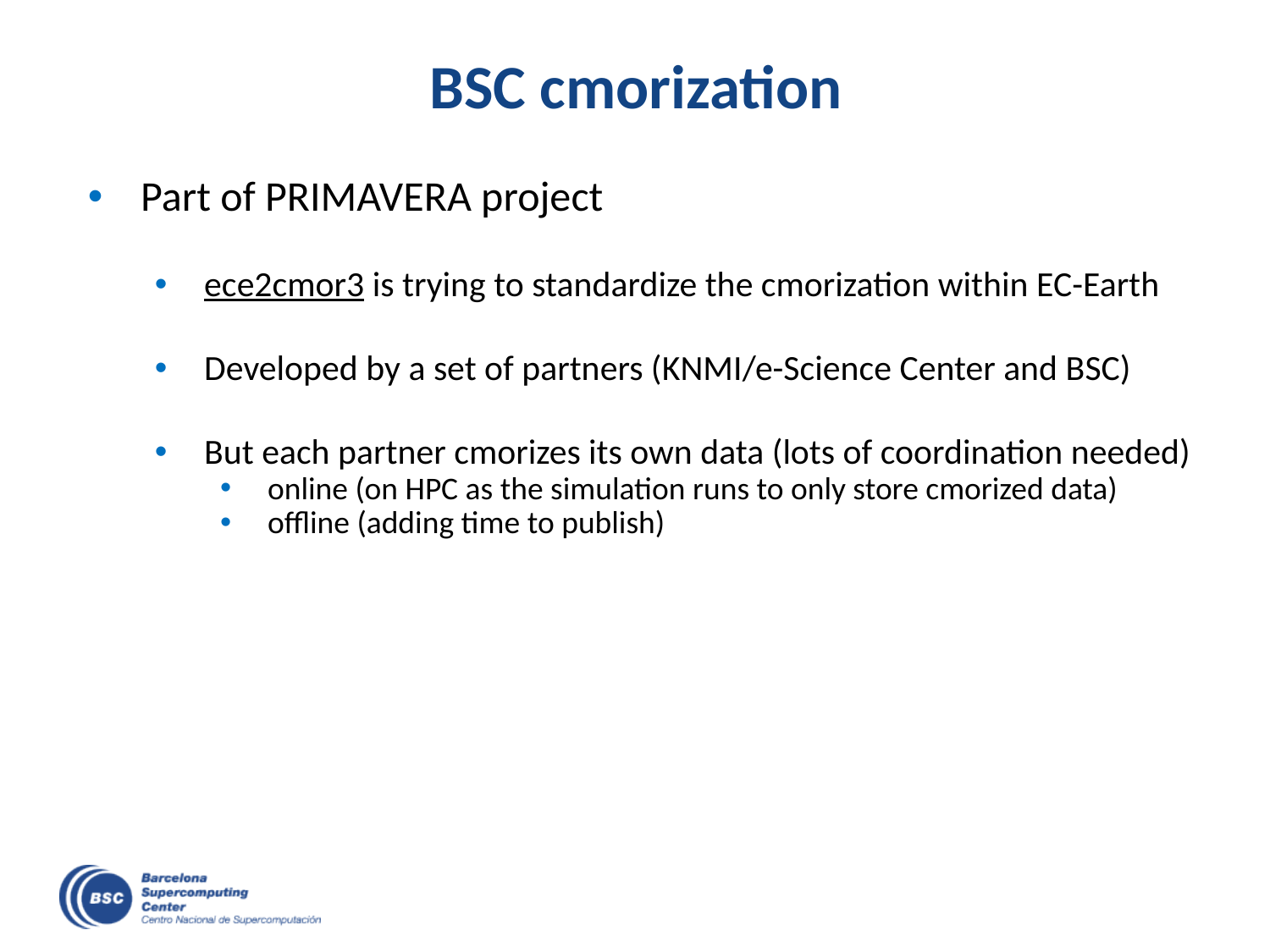

# BSC cmorization
Part of PRIMAVERA project

ece2cmor3 is trying to standardize the cmorization within EC-Earth

Developed by a set of partners (KNMI/e-Science Center and BSC)

But each partner cmorizes its own data (lots of coordination needed)
online (on HPC as the simulation runs to only store cmorized data)
offline (adding time to publish)